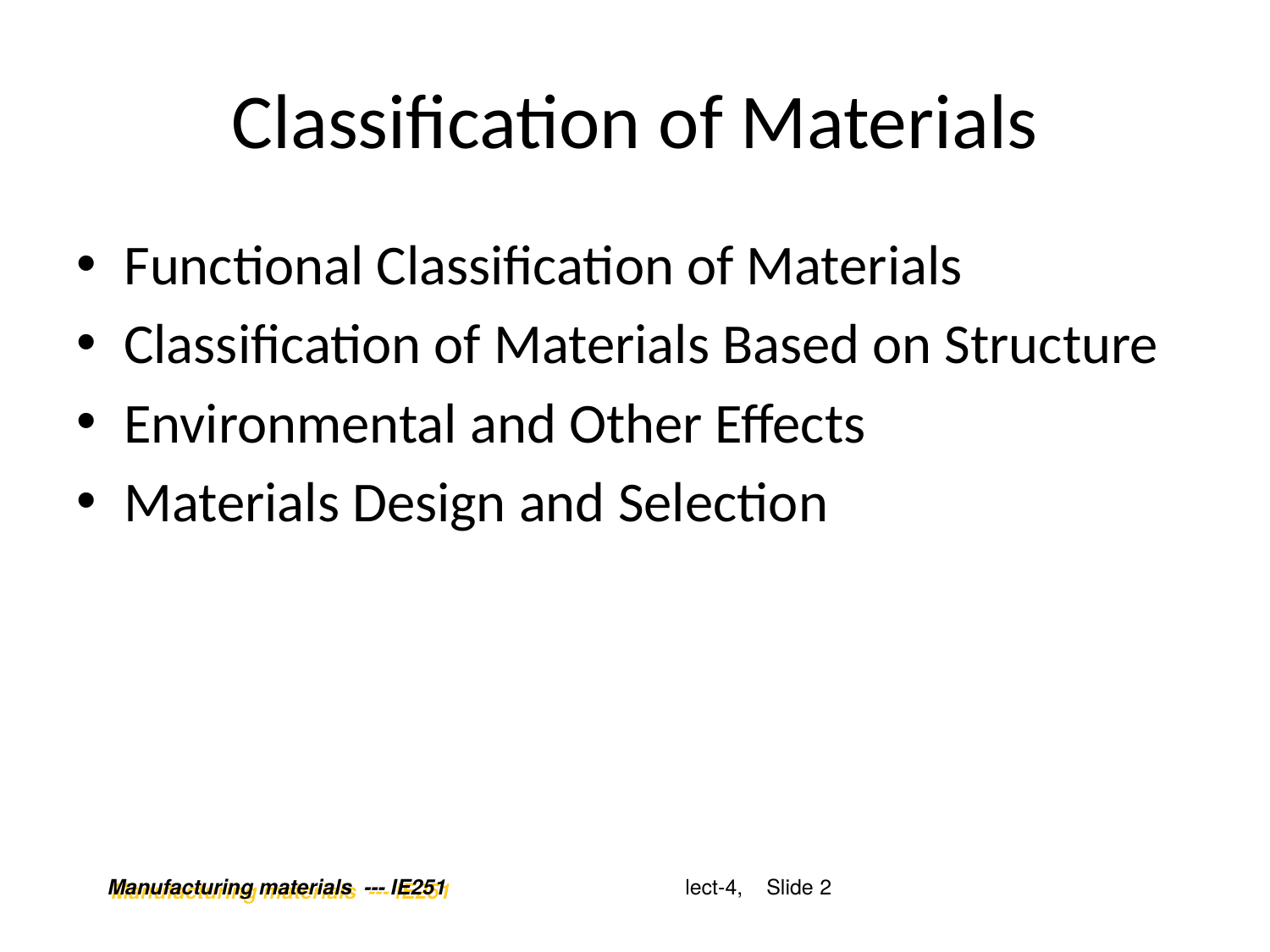

# Classification of Materials
Functional Classification of Materials
Classification of Materials Based on Structure
Environmental and Other Effects
Materials Design and Selection